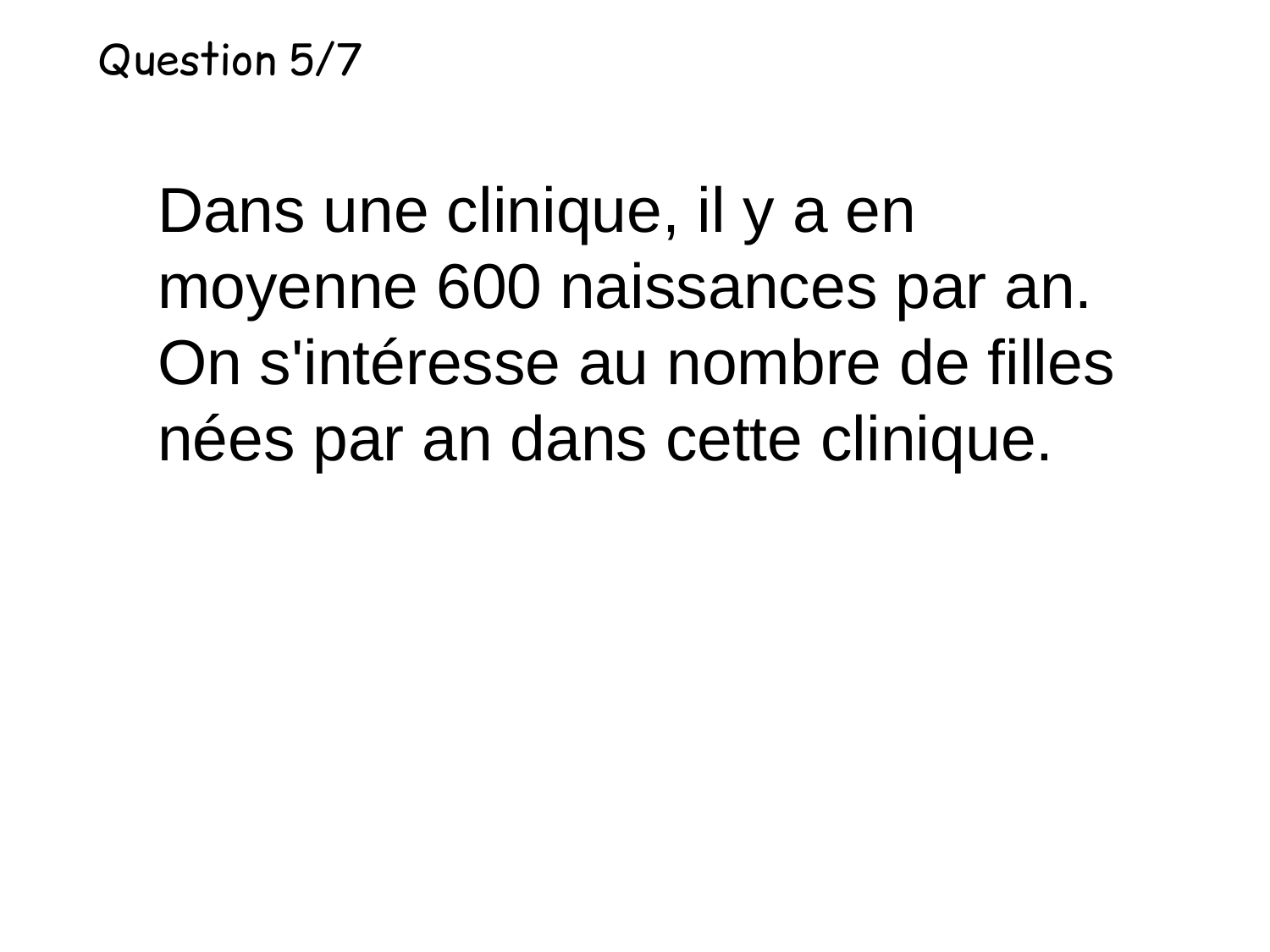

Question 5/7
Dans une clinique, il y a en moyenne 600 naissances par an. On s'intéresse au nombre de filles nées par an dans cette clinique.